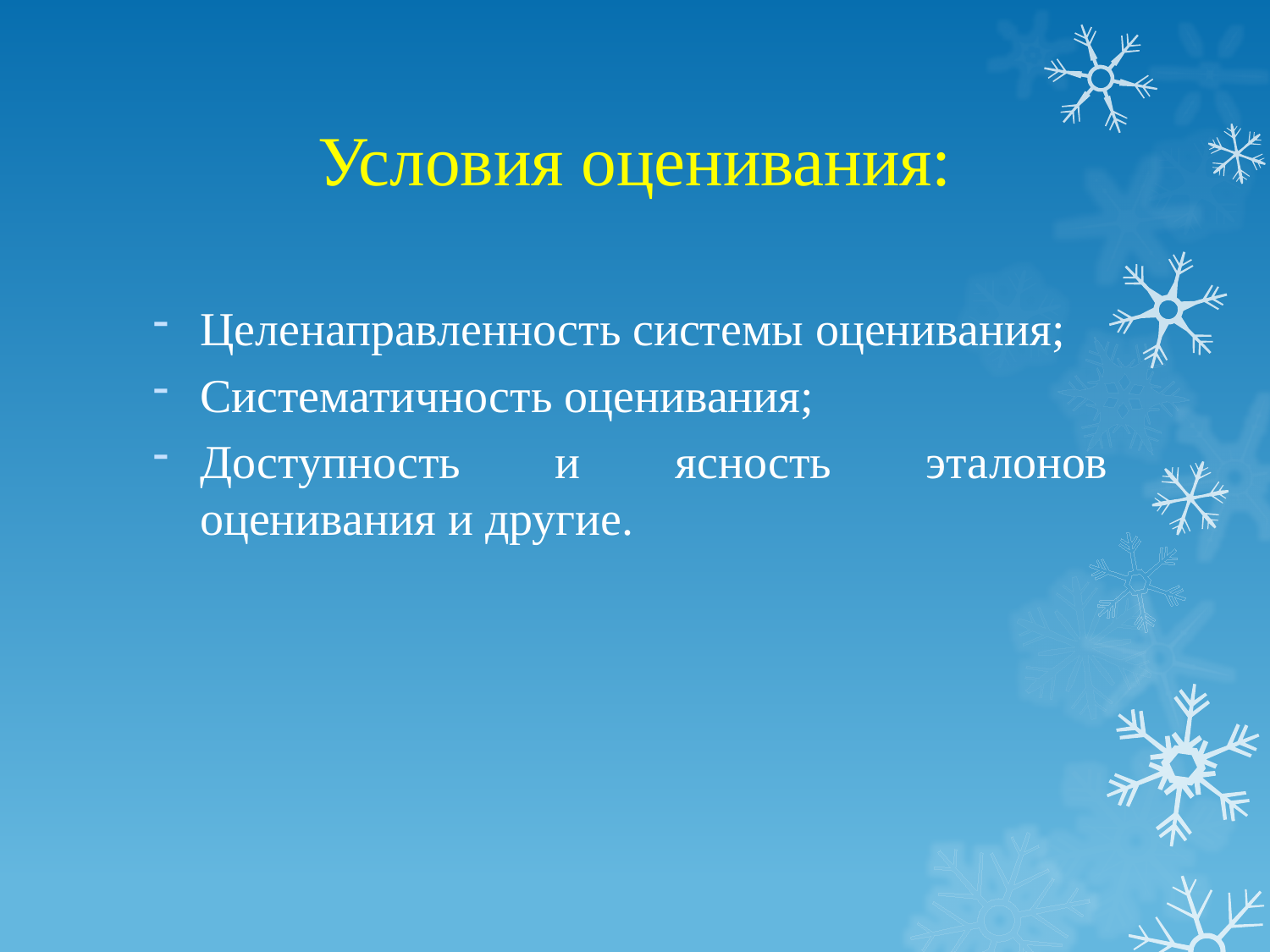

# Условия оценивания:

Целенаправленность системы оценивания;
Систематичность оценивания;
Доступность и ясность эталонов оценивания и другие.